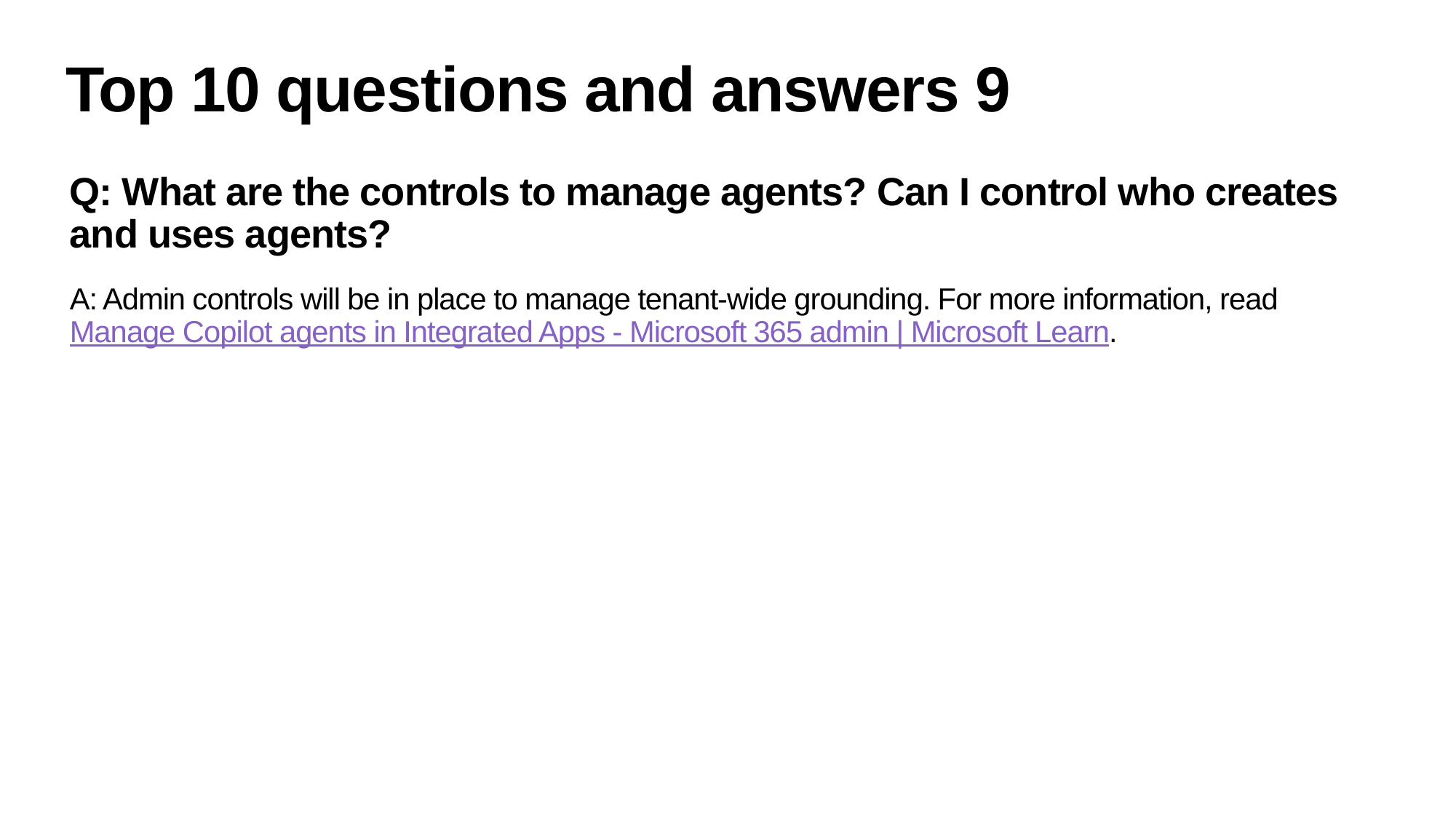

# Top 10 questions and answers 9
Q: What are the controls to manage agents? Can I control who creates and uses agents?
A: Admin controls will be in place to manage tenant-wide grounding. For more information, read Manage Copilot agents in Integrated Apps - Microsoft 365 admin | Microsoft Learn.